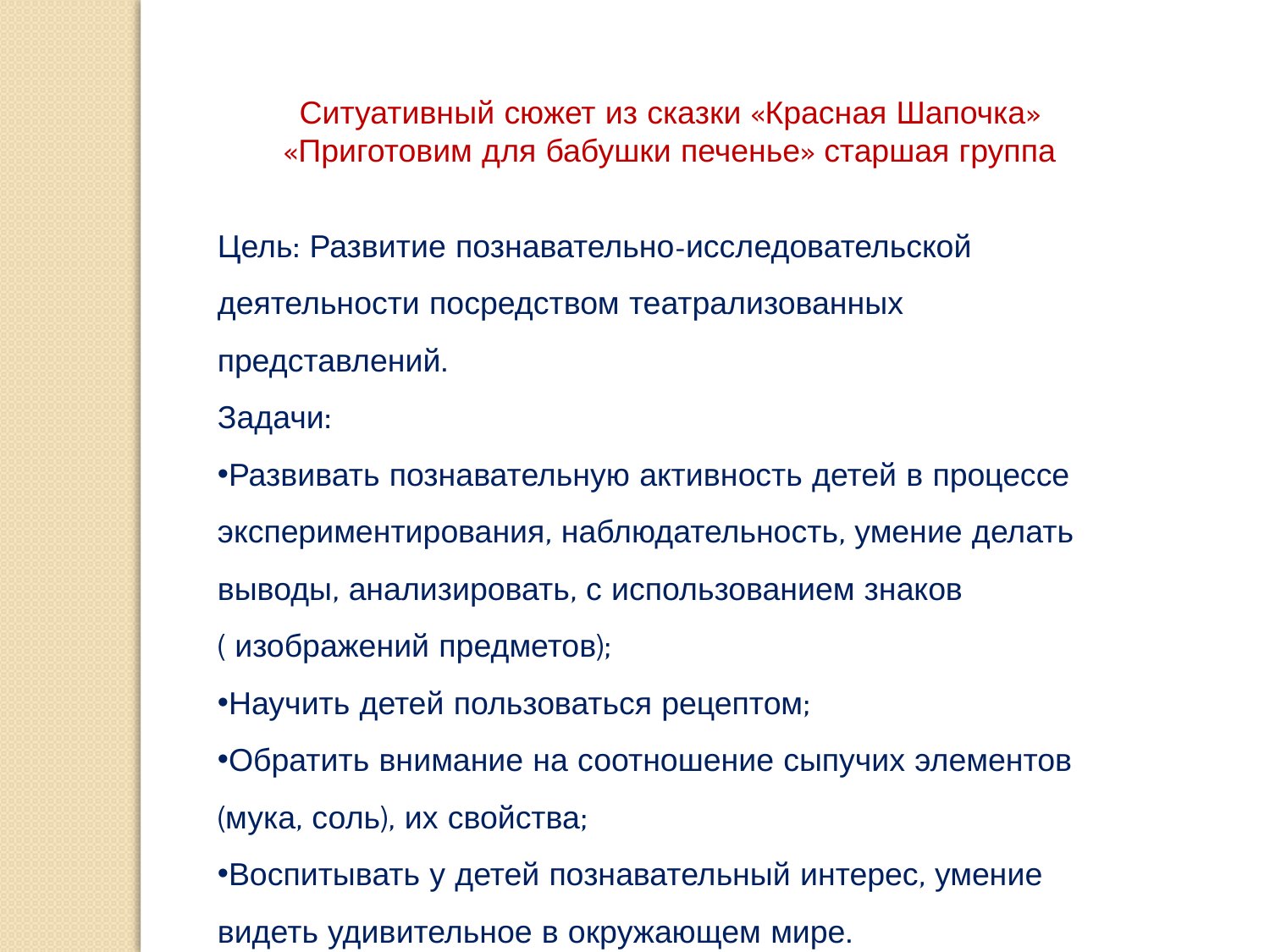

Ситуативный сюжет из сказки «Красная Шапочка»
«Приготовим для бабушки печенье» старшая группа

Цель: Развитие познавательно-исследовательской деятельности посредством театрализованных представлений.
Задачи:
Развивать познавательную активность детей в процессе экспериментирования, наблюдательность, умение делать выводы, анализировать, с использованием знаков ( изображений предметов);
Научить детей пользоваться рецептом;
Обратить внимание на соотношение сыпучих элементов (мука, соль), их свойства;
Воспитывать у детей познавательный интерес, умение видеть удивительное в окружающем мире.